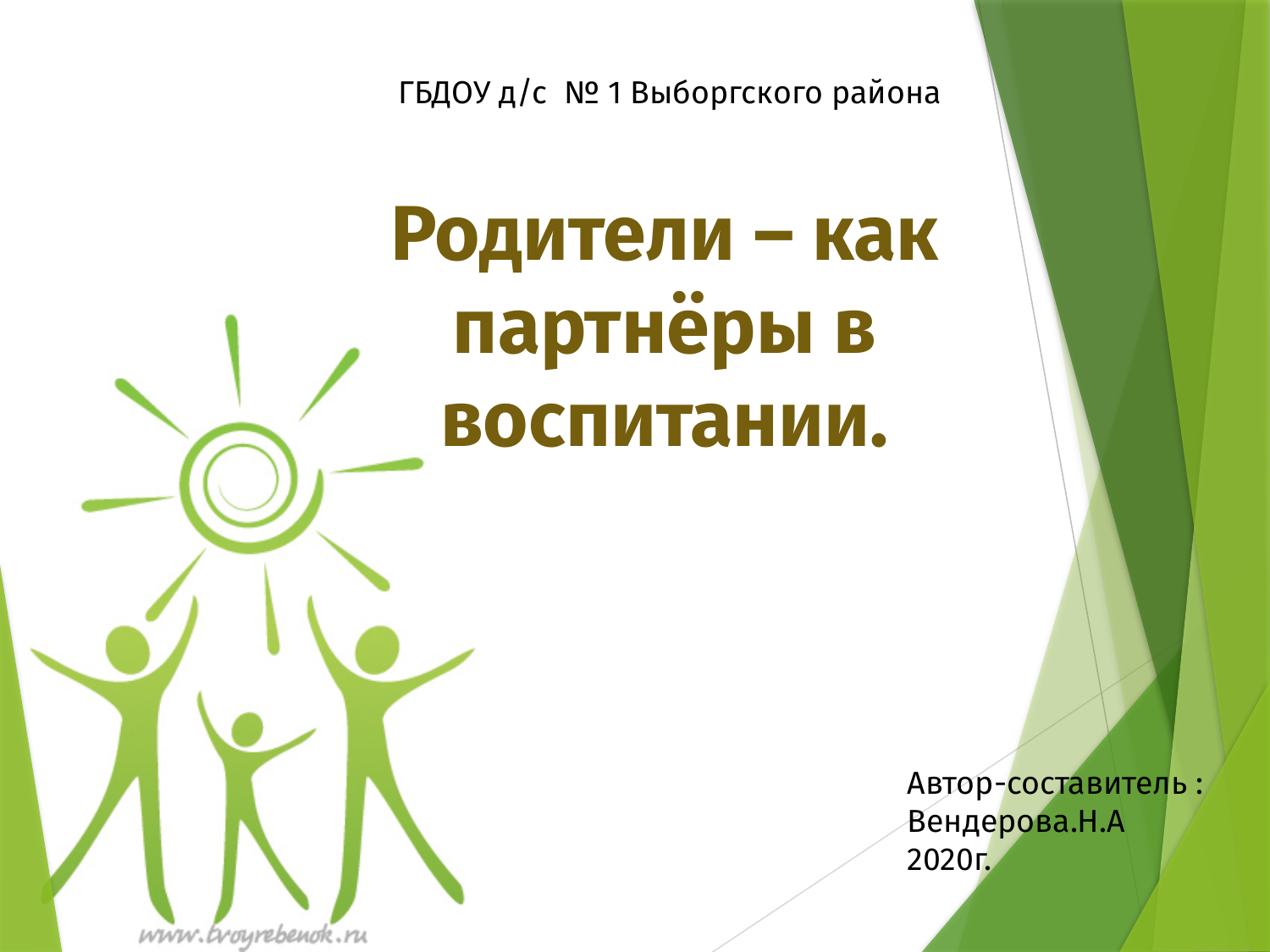

ГБДОУ д/с  № 1 Выборгского района
Родители – как партнёры в воспитании.
Автор-составитель :
Вендерова.Н.А
2020г.